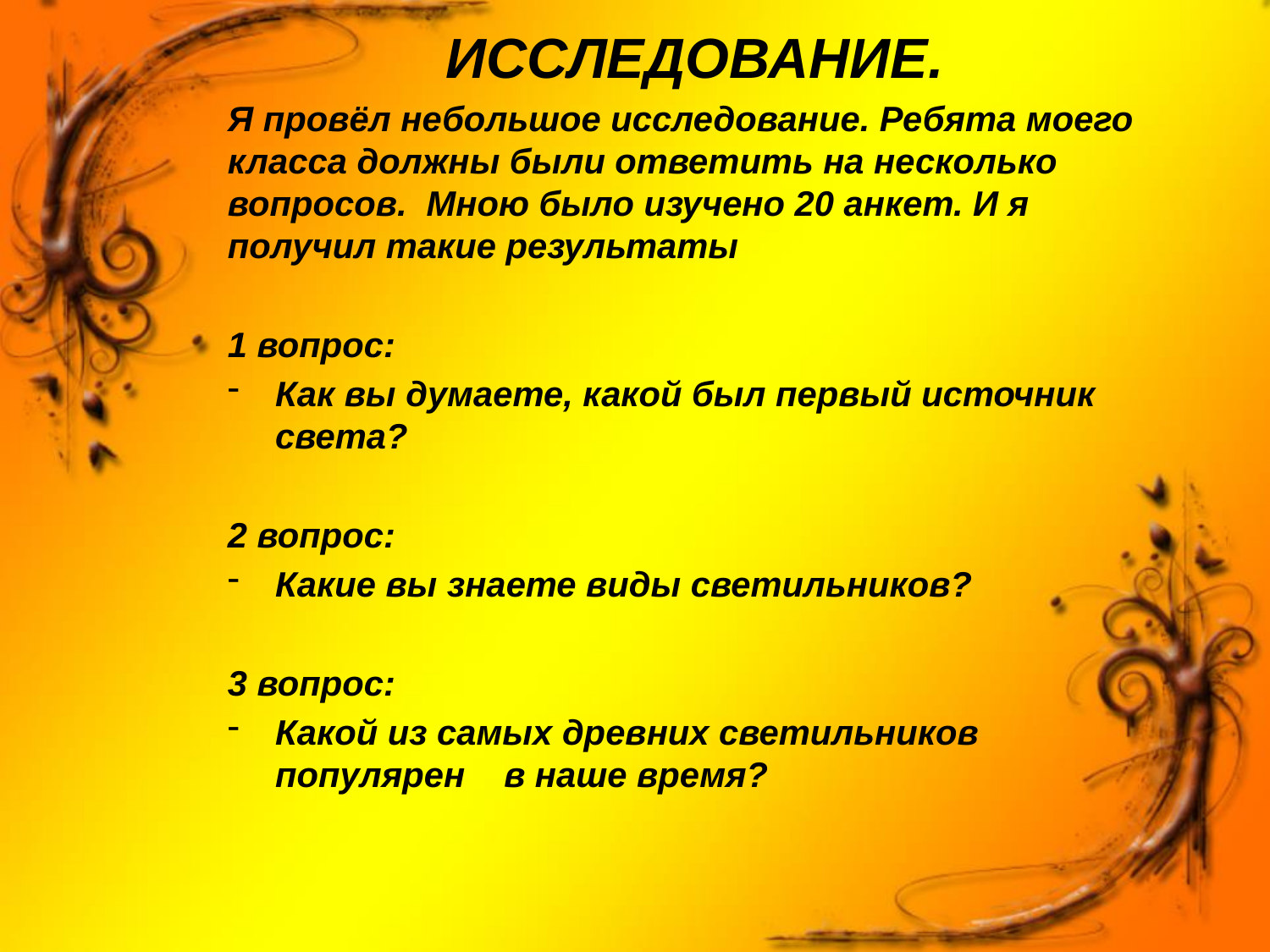

ИССЛЕДОВАНИЕ.
Я провёл небольшое исследование. Ребята моего класса должны были ответить на несколько вопросов.  Мною было изучено 20 анкет. И я получил такие результаты

1 вопрос:
Как вы думаете, какой был первый источник света?

2 вопрос:
Какие вы знаете виды светильников?

3 вопрос:
Какой из самых древних светильников популярен    в наше время?